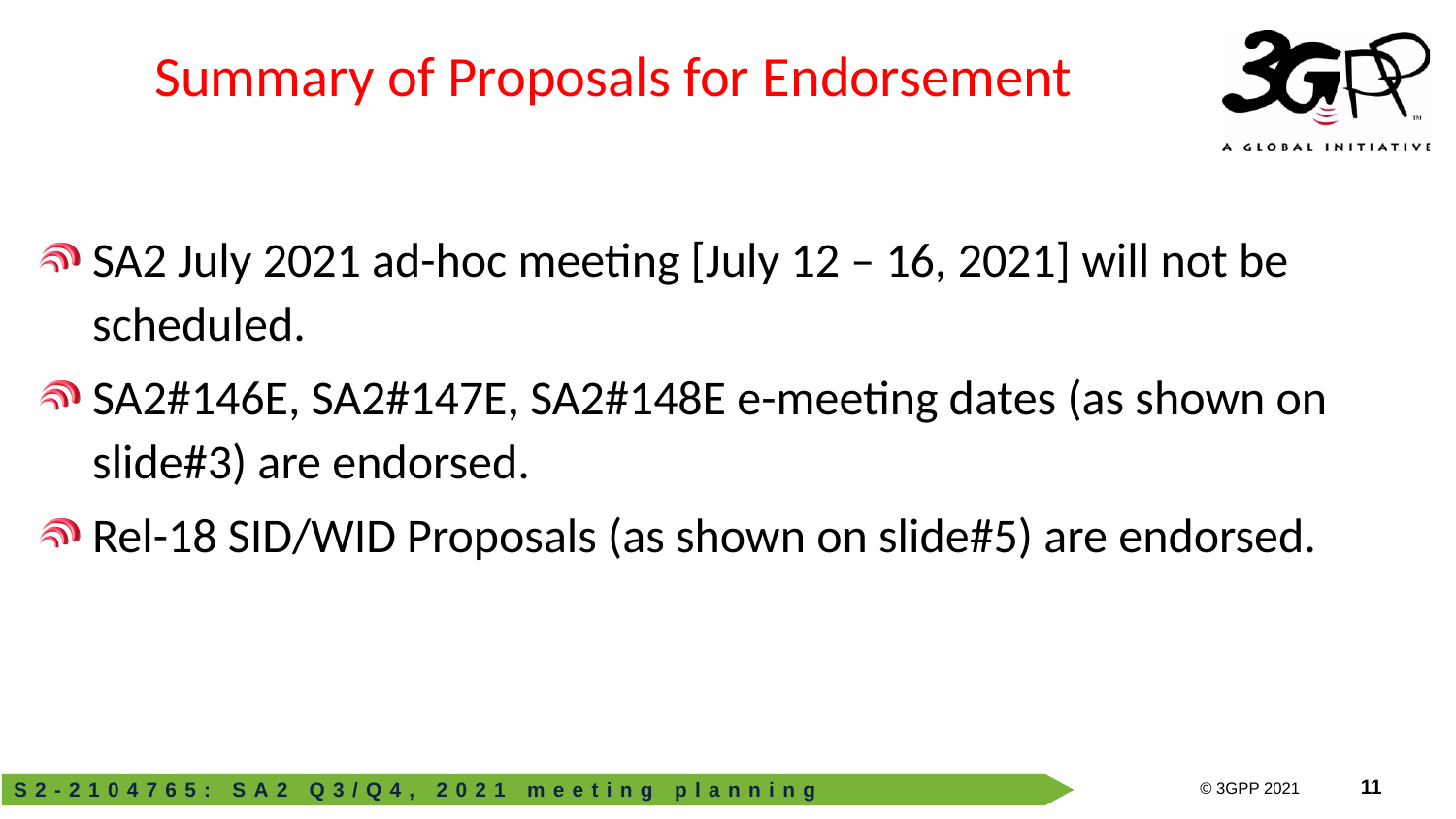

# Summary of Proposals for Endorsement
SA2 July 2021 ad-hoc meeting [July 12 – 16, 2021] will not be scheduled.
SA2#146E, SA2#147E, SA2#148E e-meeting dates (as shown on slide#3) are endorsed.
Rel-18 SID/WID Proposals (as shown on slide#5) are endorsed.